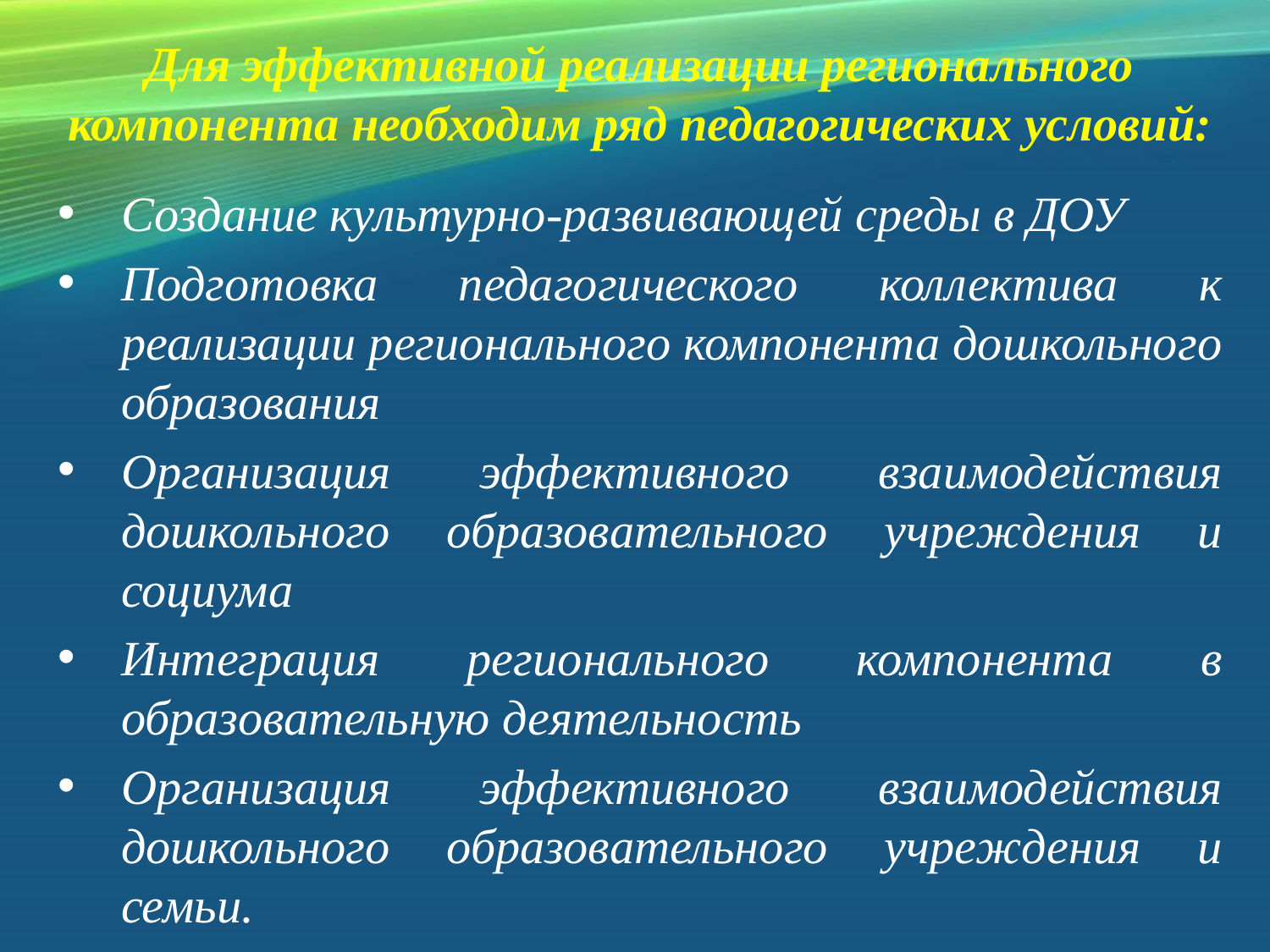

# Для эффективной реализации регионального компонента необходим ряд педагогических условий:
Создание культурно-развивающей среды в ДОУ
Подготовка педагогического коллектива к реализации регионального компонента дошкольного образования
Организация эффективного взаимодействия дошкольного образовательного учреждения и социума
Интеграция регионального компонента в образовательную деятельность
Организация эффективного взаимодействия дошкольного образовательного учреждения и семьи.